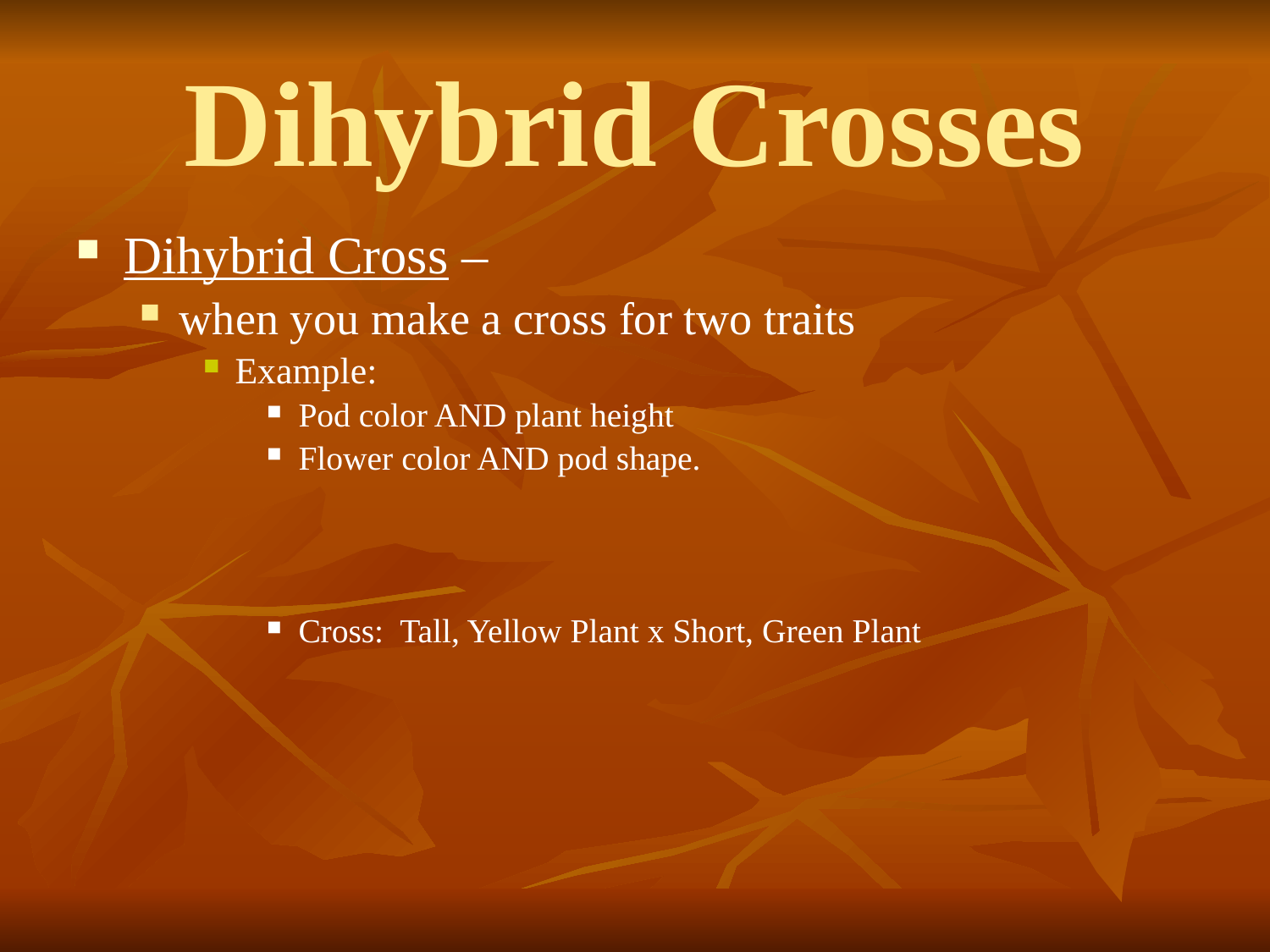

# Dihybrid Crosses
Dihybrid Cross –
when you make a cross for two traits
Example:
Pod color AND plant height
Flower color AND pod shape.

Cross:  Tall, Yellow Plant x Short, Green Plant